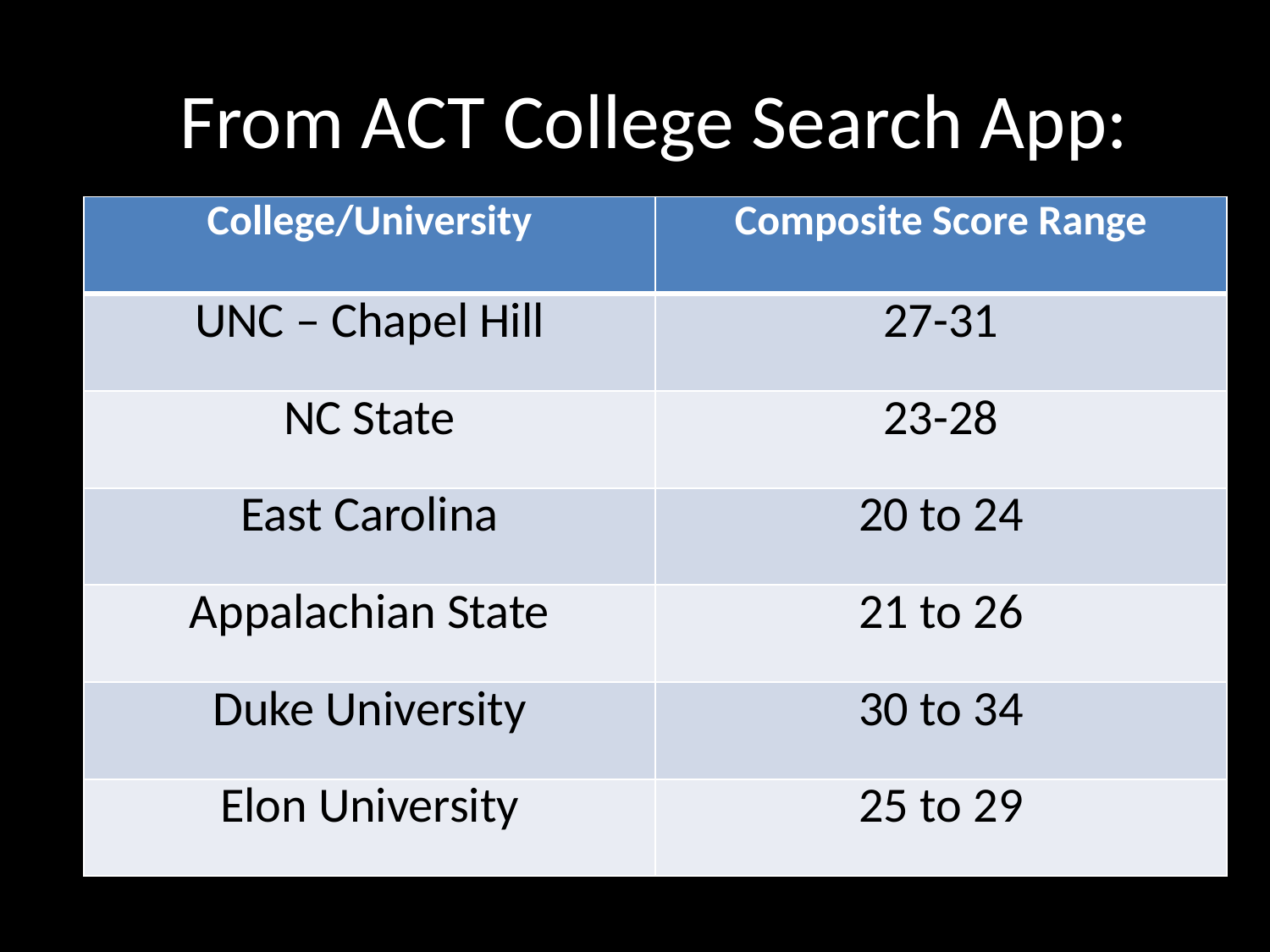

# From ACT College Search App:
| College/University | Composite Score Range |
| --- | --- |
| UNC – Chapel Hill | 27-31 |
| NC State | 23-28 |
| East Carolina | 20 to 24 |
| Appalachian State | 21 to 26 |
| Duke University | 30 to 34 |
| Elon University | 25 to 29 |